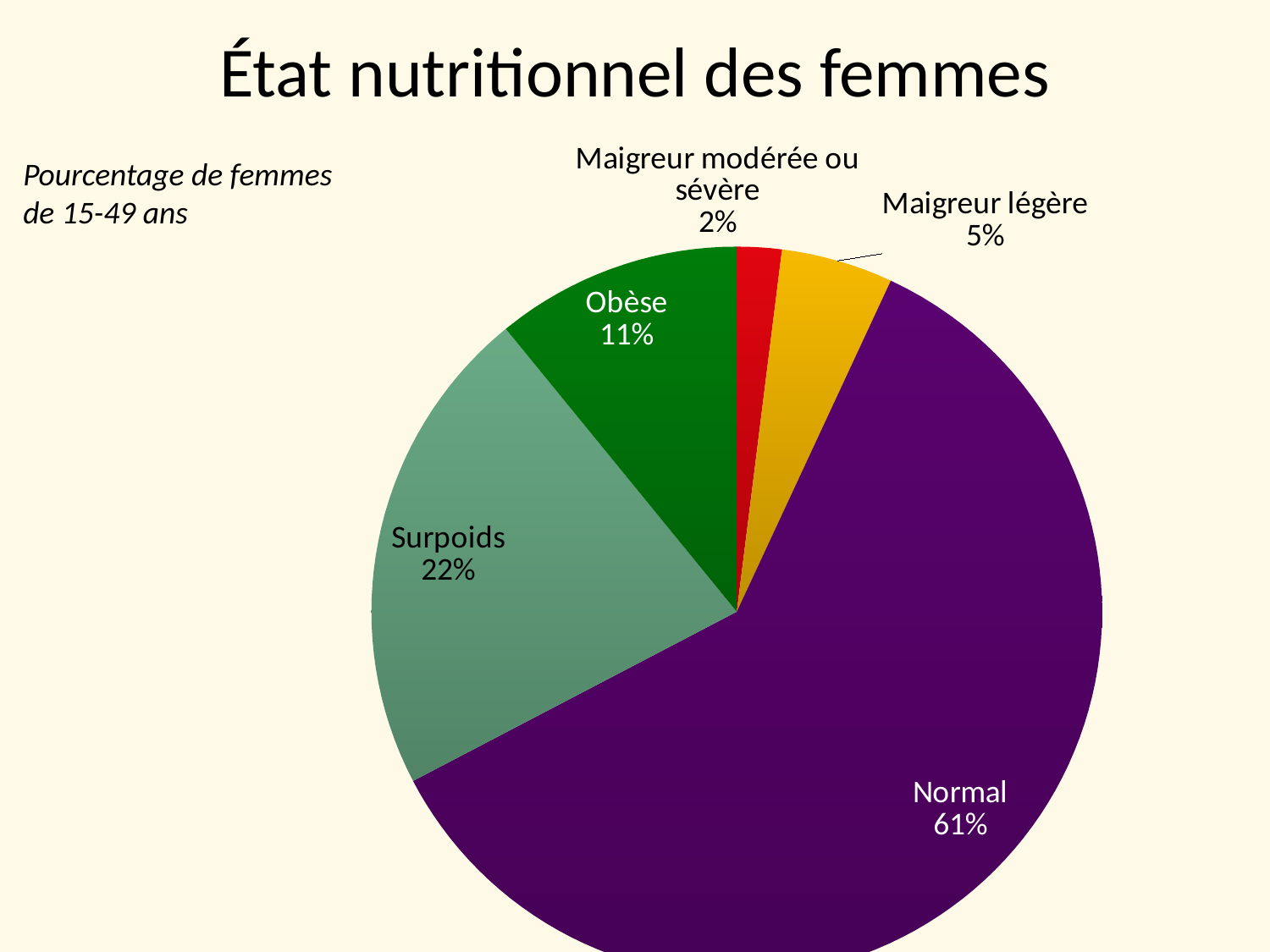

# État nutritionnel des femmes

### Chart

| Category | Sales |
|---|---|
| Maigreur modérée ou sévère | 2.0 |
| Maigreur légère | 5.0 |
| Normal | 61.0 |
| Surpoids | 22.0 |
| Obèse | 11.0 |
Pourcentage de femmes de 15-49 ans